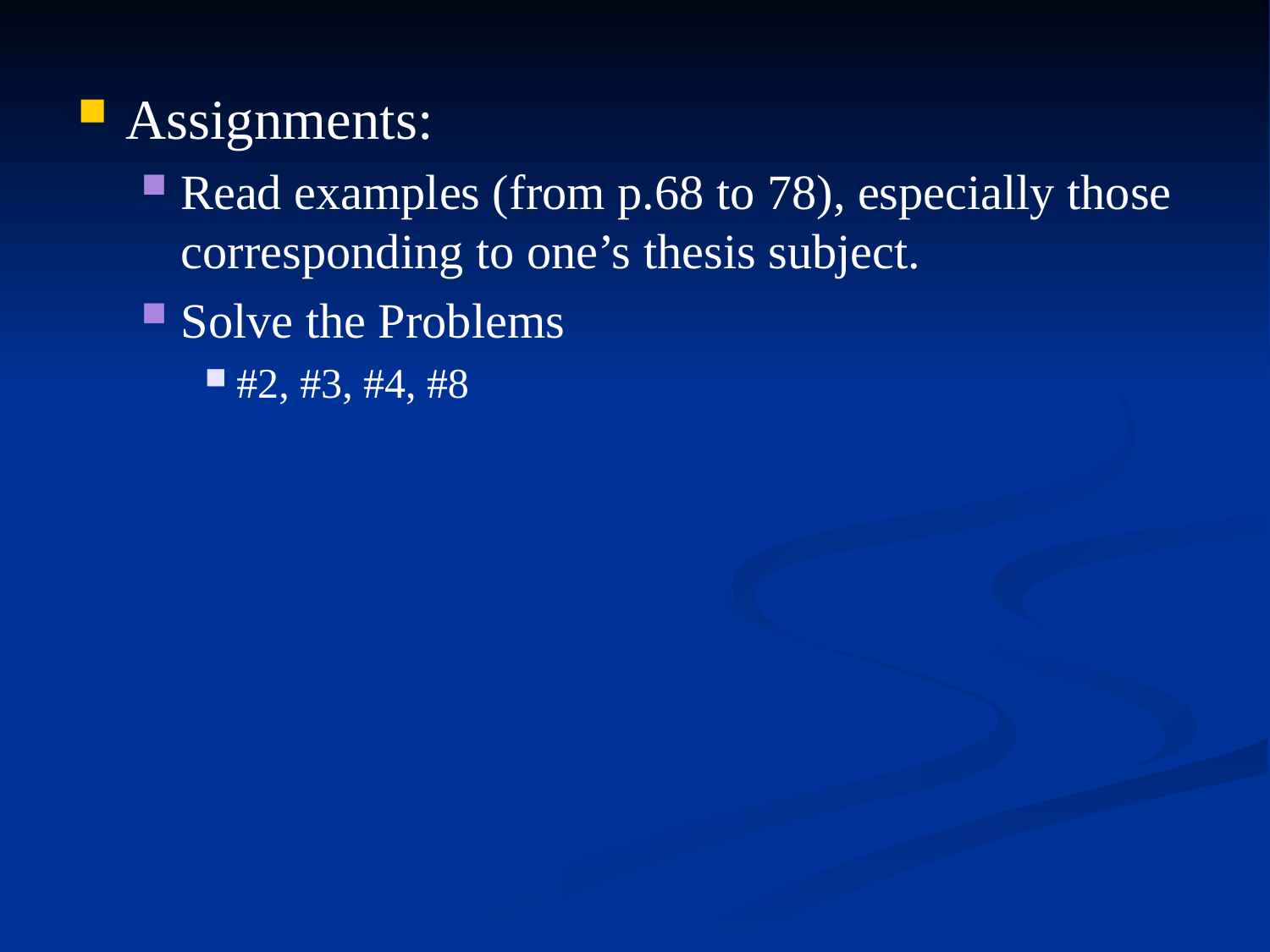

Assignments:
Read examples (from p.68 to 78), especially those corresponding to one’s thesis subject.
Solve the Problems
#2, #3, #4, #8